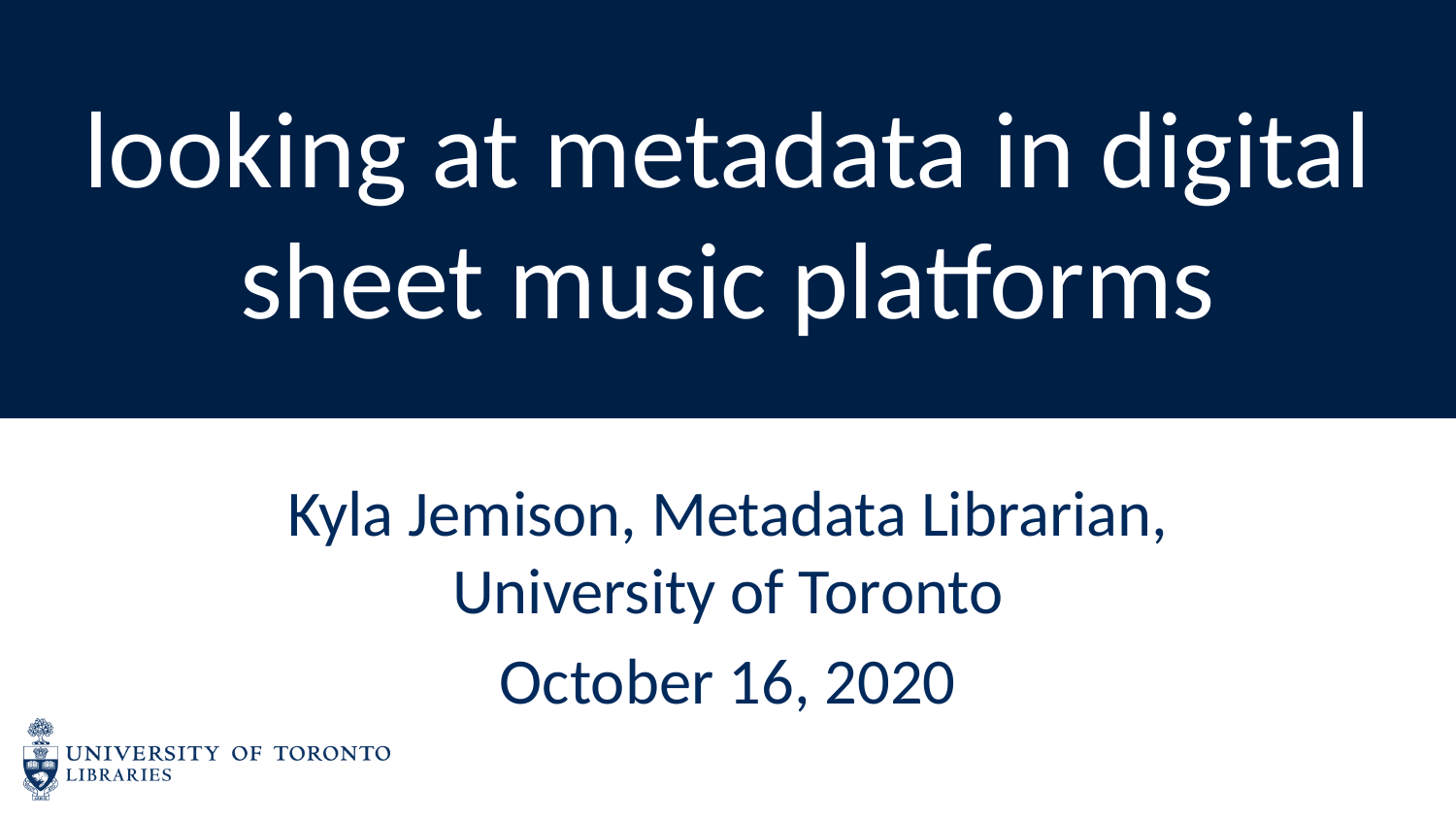

# looking at metadata in digital sheet music platforms
Kyla Jemison, Metadata Librarian, University of Toronto
October 16, 2020